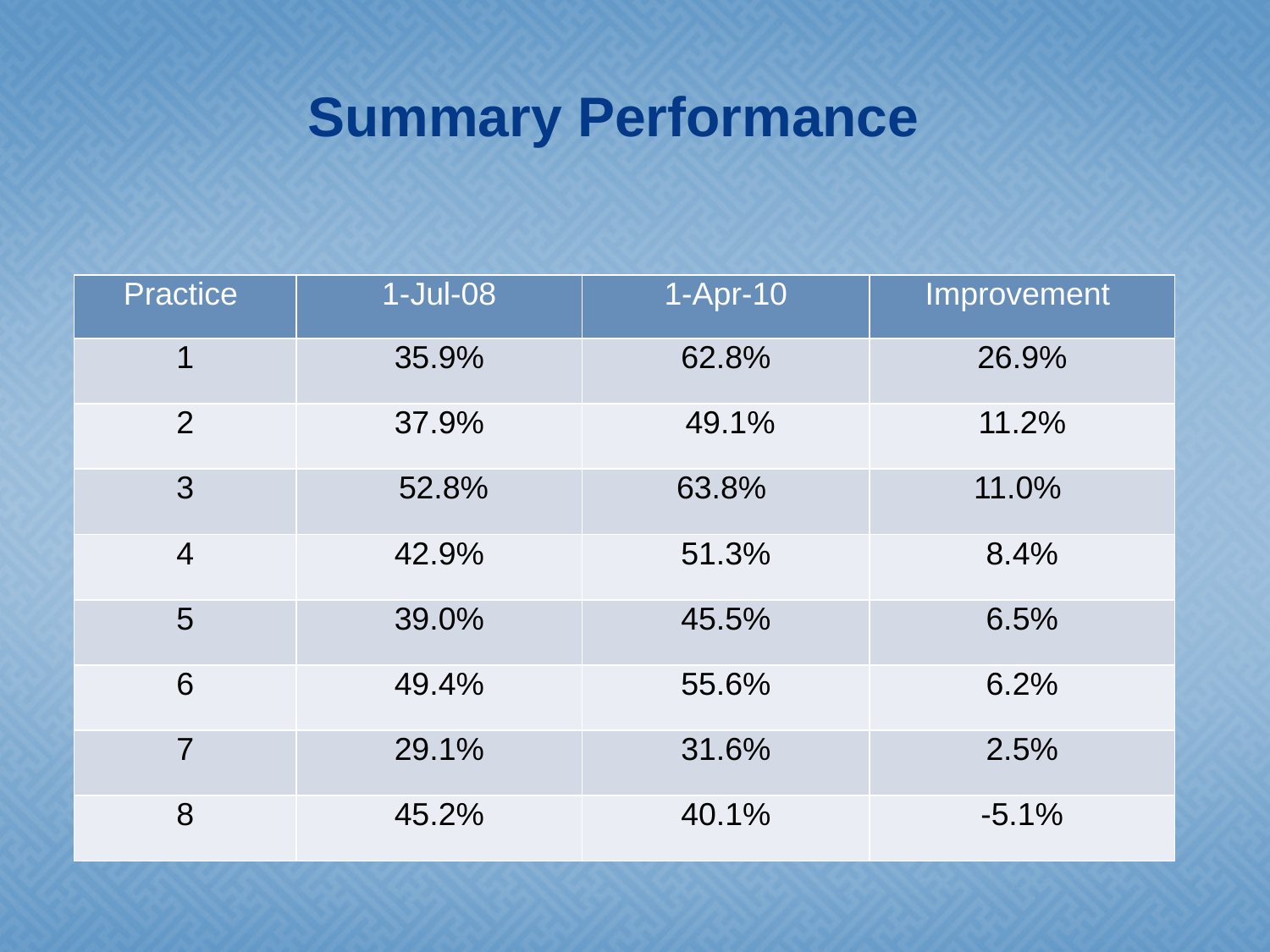

# Summary Performance
| Practice | 1-Jul-08 | 1-Apr-10 | Improvement |
| --- | --- | --- | --- |
| 1 | 35.9% | 62.8% | 26.9% |
| 2 | 37.9% | 49.1% | 11.2% |
| 3 | 52.8% | 63.8% | 11.0% |
| 4 | 42.9% | 51.3% | 8.4% |
| 5 | 39.0% | 45.5% | 6.5% |
| 6 | 49.4% | 55.6% | 6.2% |
| 7 | 29.1% | 31.6% | 2.5% |
| 8 | 45.2% | 40.1% | -5.1% |